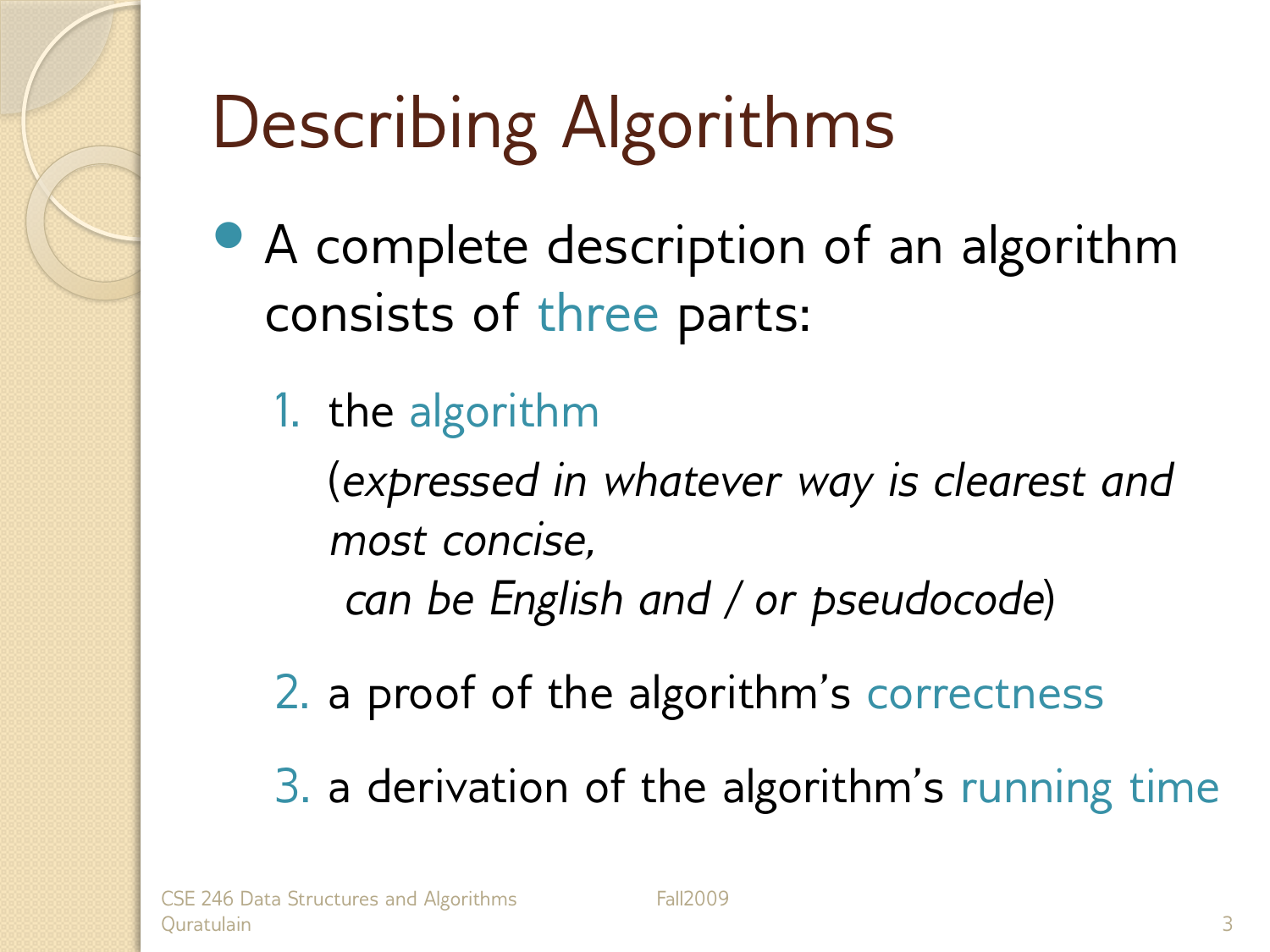

# Describing Algorithms
A complete description of an algorithm consists of three parts:
the algorithm
	(expressed in whatever way is clearest and most concise,
 can be English and / or pseudocode)
a proof of the algorithm’s correctness
a derivation of the algorithm’s running time

CSE 246 Data Structures and Algorithms                      Fall2009                                                            Quratulain
3